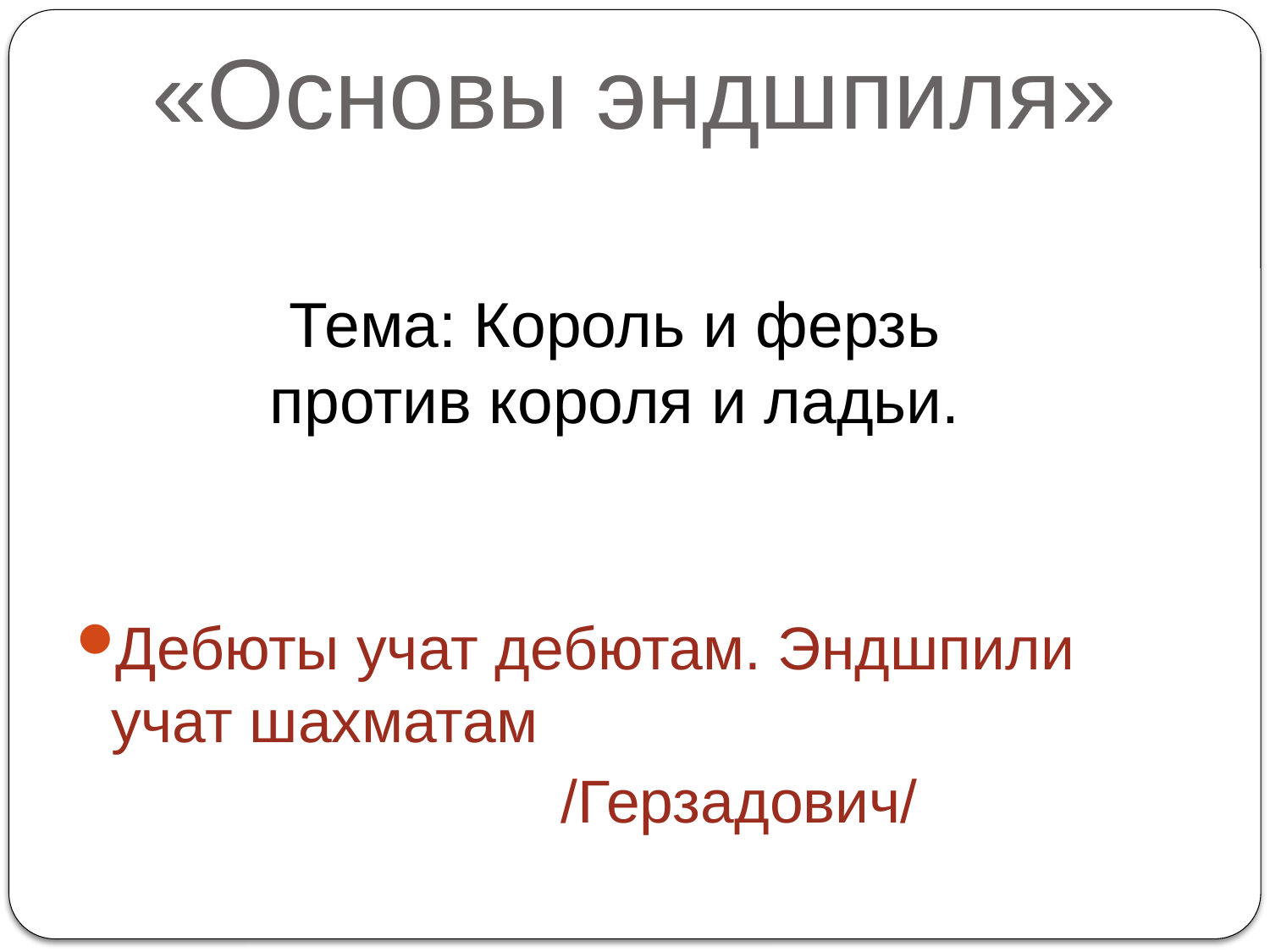

# «Основы эндшпиля»
Тема: Король и ферзь против короля и ладьи.

Дебюты учат дебютам. Эндшпили   учат шахматам
                             /Герзадович/